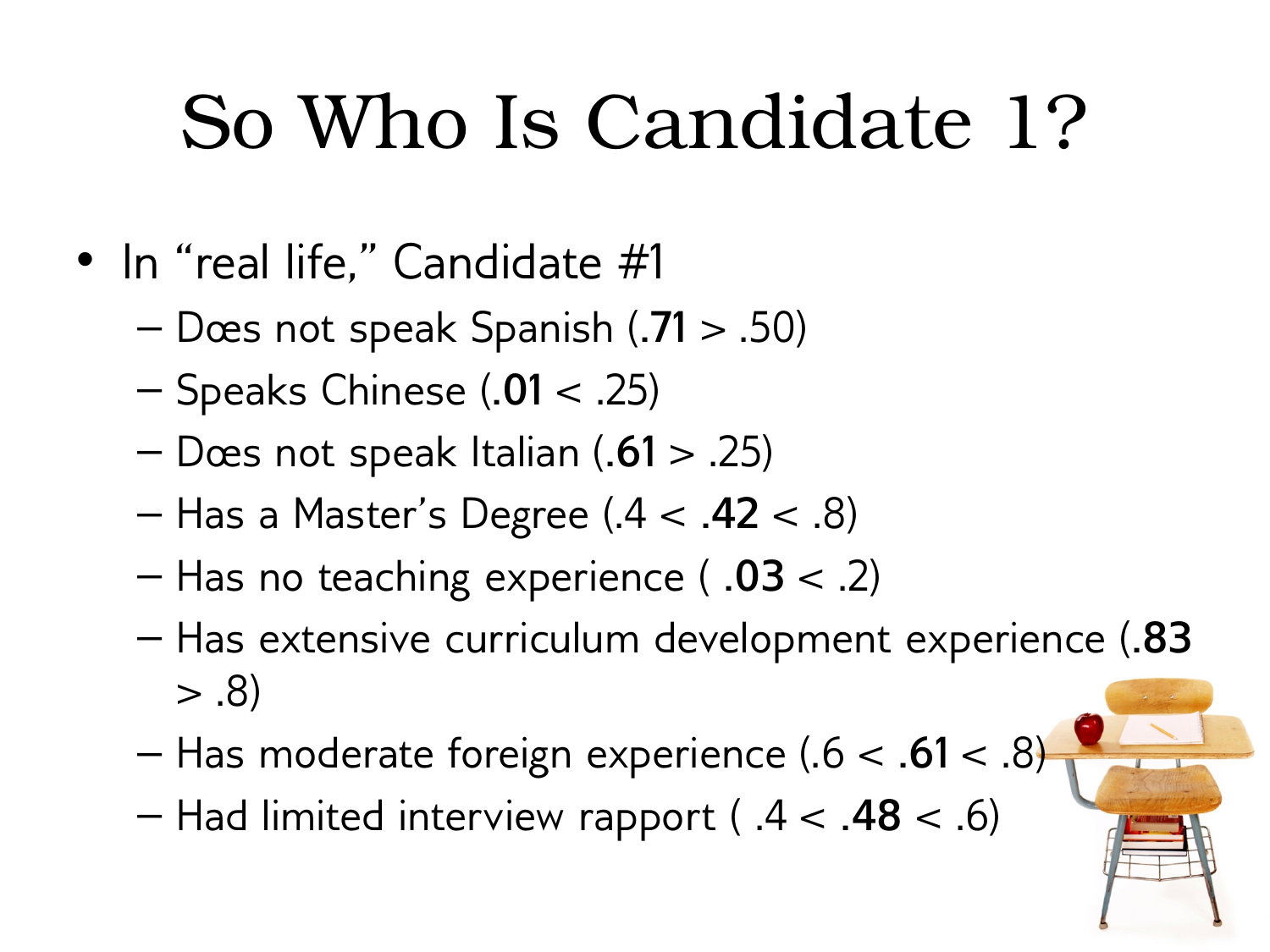

# So Who Is Candidate 1?
In “real life,” Candidate #1
Does not speak Spanish (.71 > .50)
Speaks Chinese (.01 < .25)
Does not speak Italian (.61 > .25)
Has a Master’s Degree (.4 < .42 < .8)
Has no teaching experience ( .03 < .2)
Has extensive curriculum development experience (.83 > .8)
Has moderate foreign experience (.6 < .61 < .8)
Had limited interview rapport ( .4 < .48 < .6)